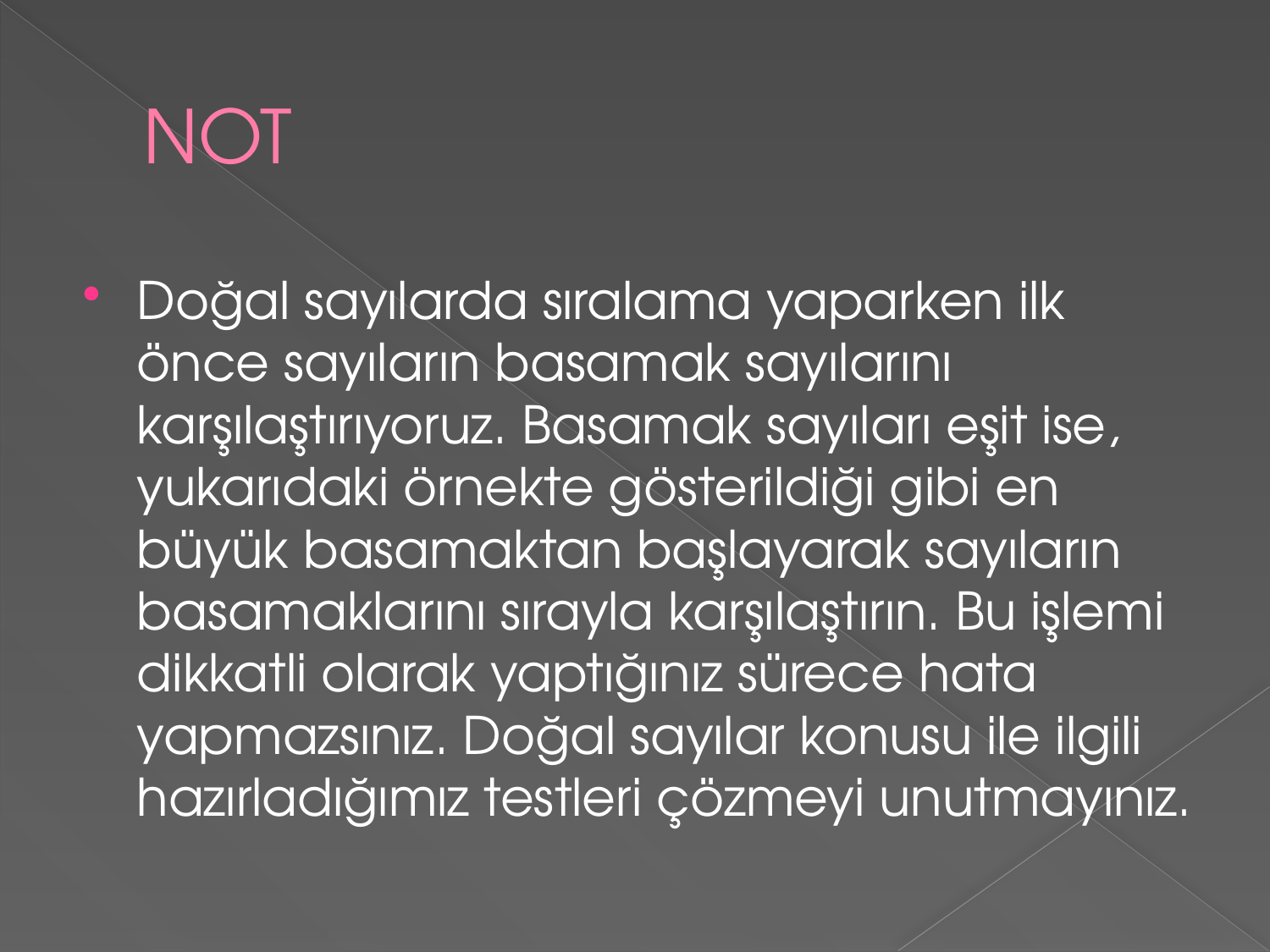

# NOT
Doğal sayılarda sıralama yaparken ilk önce sayıların basamak sayılarını karşılaştırıyoruz. Basamak sayıları eşit ise, yukarıdaki örnekte gösterildiği gibi en büyük basamaktan başlayarak sayıların basamaklarını sırayla karşılaştırın. Bu işlemi dikkatli olarak yaptığınız sürece hata yapmazsınız. Doğal sayılar konusu ile ilgili hazırladığımız testleri çözmeyi unutmayınız.